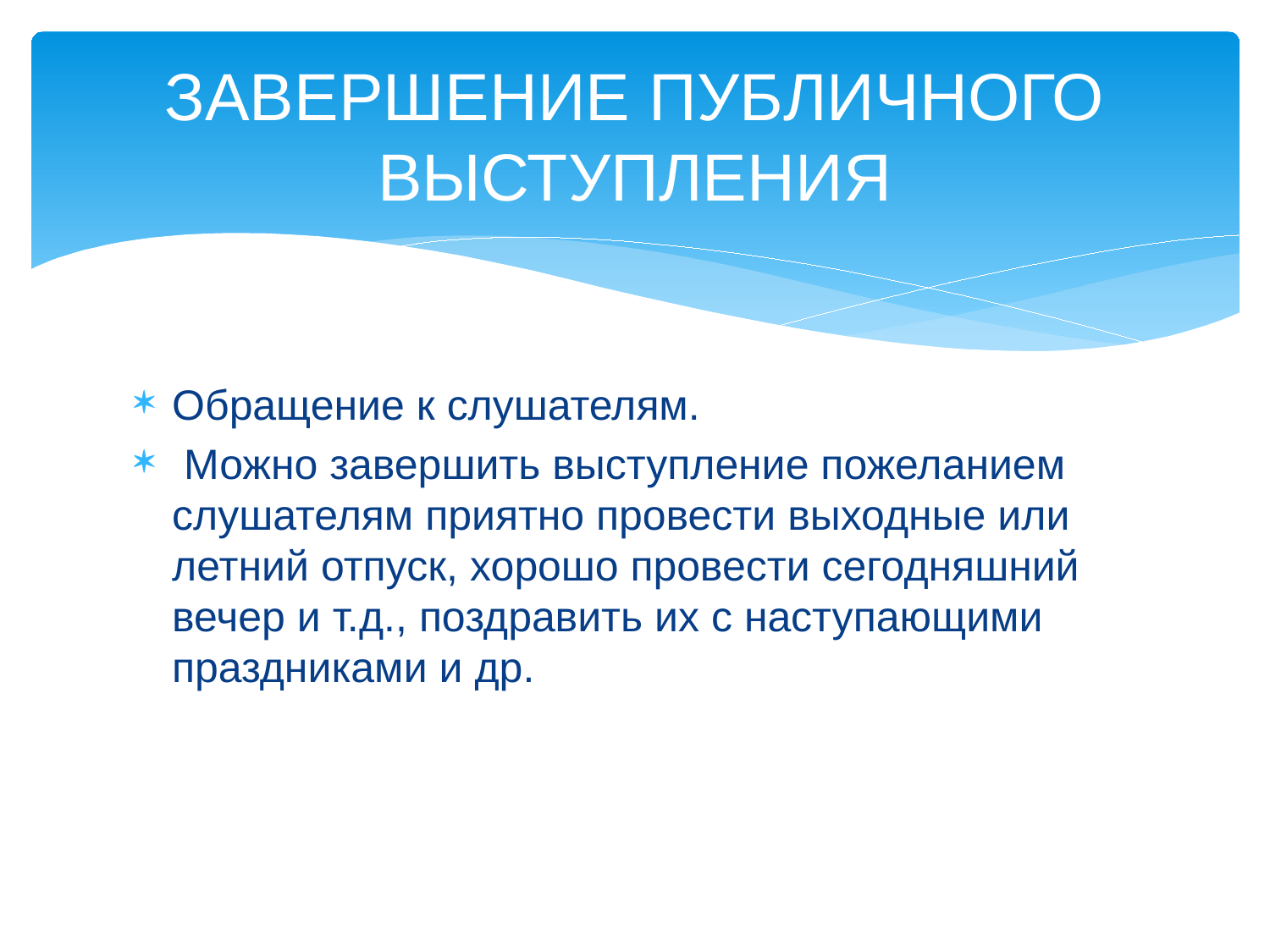

# ЗАВЕРШЕНИЕ ПУБЛИЧНОГО ВЫСТУПЛЕНИЯ
Обращение к слушателям.
 Можно завершить выступление пожеланием слушателям приятно провести выходные или летний отпуск, хорошо провести сегодняшний вечер и т.д., поздравить их с наступающими праздниками и др.